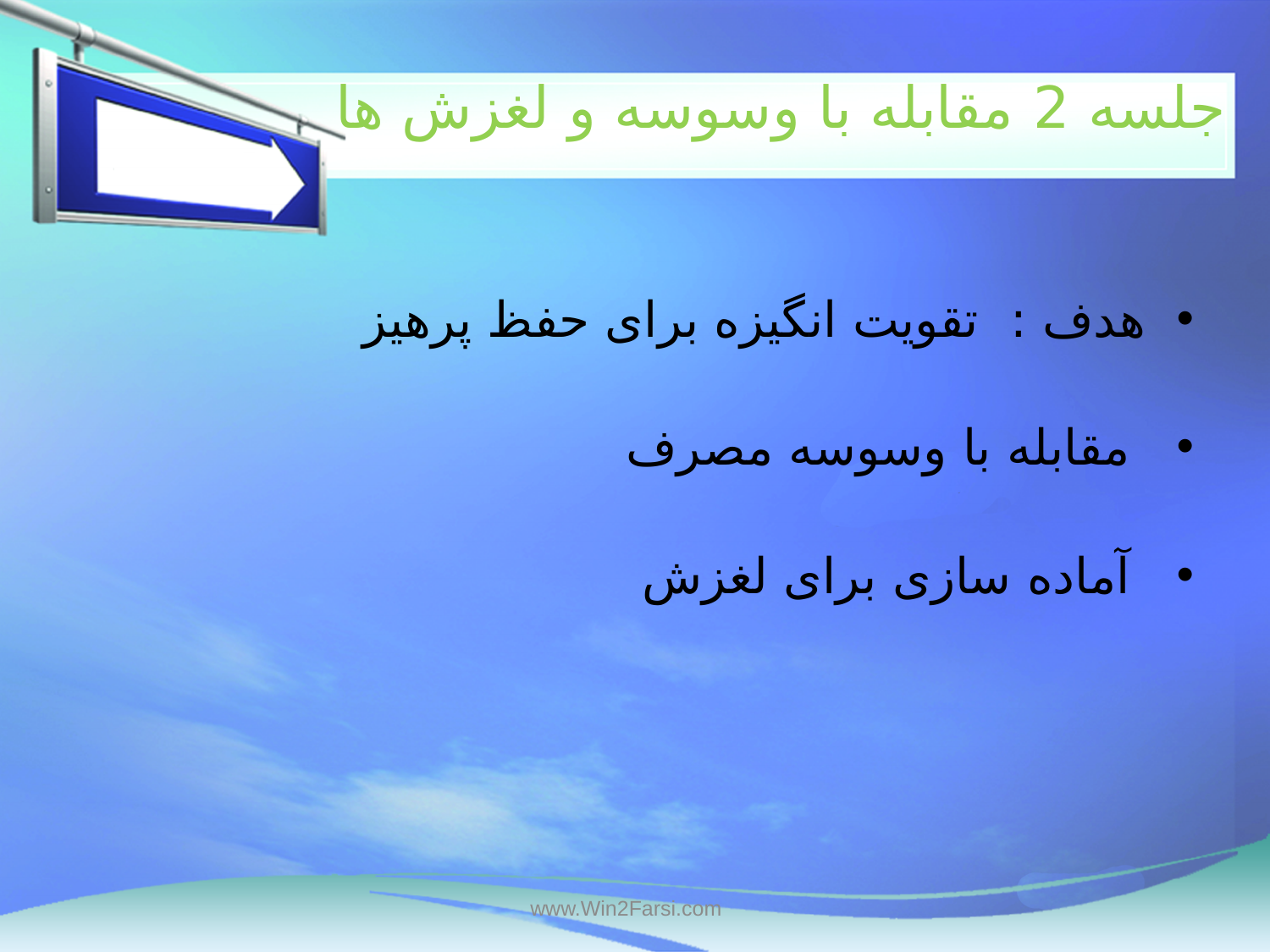

# جلسه 2 مقابله با وسوسه و لغزش ها
هدف :  تقویت انگیزه برای حفظ پرهیز
 مقابله با وسوسه مصرف
 آماده سازی برای لغزش

www.Win2Farsi.com